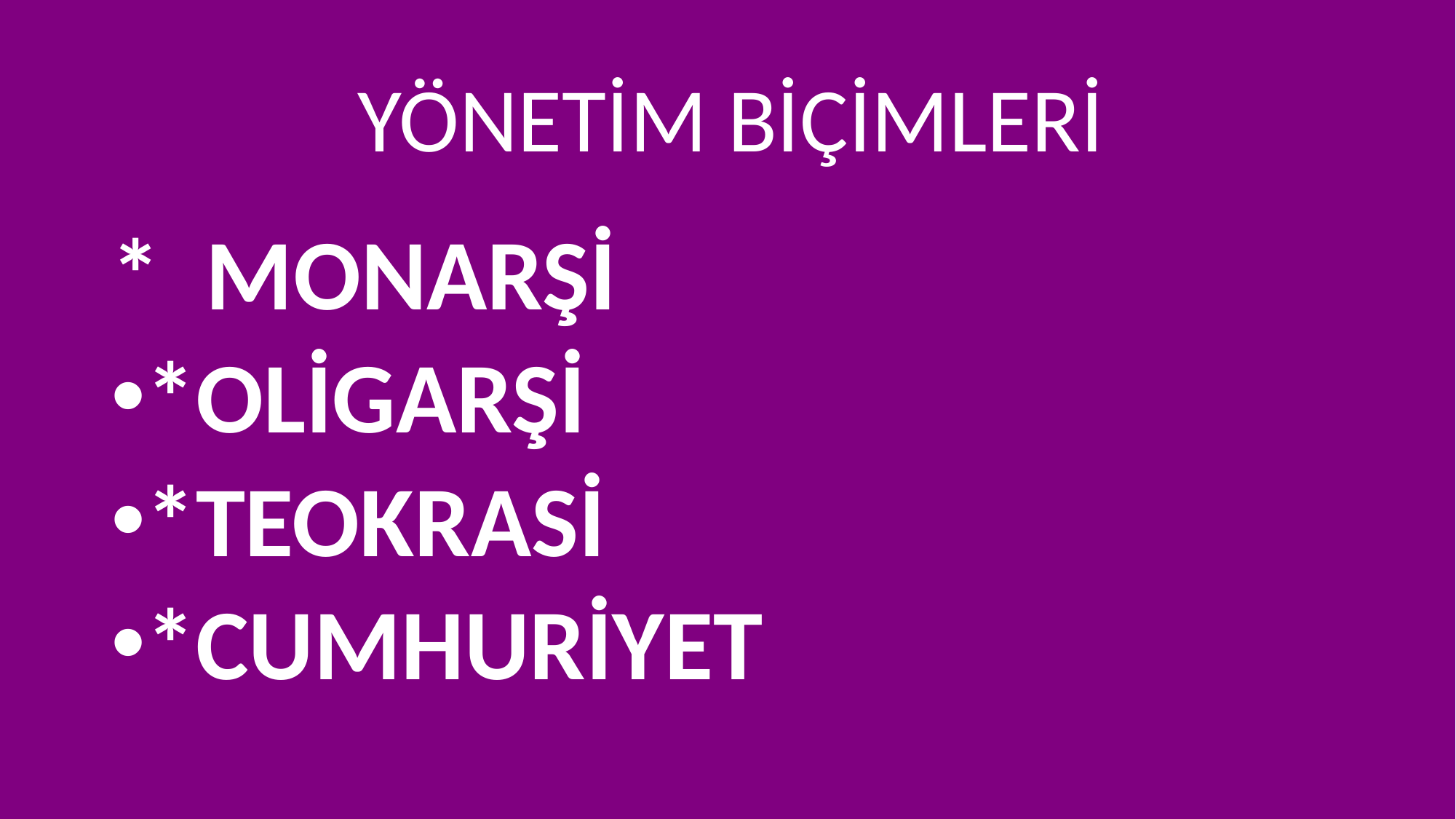

# YÖNETİM BİÇİMLERİ
*  MONARŞİ
*OLİGARŞİ
*TEOKRASİ
*CUMHURİYET